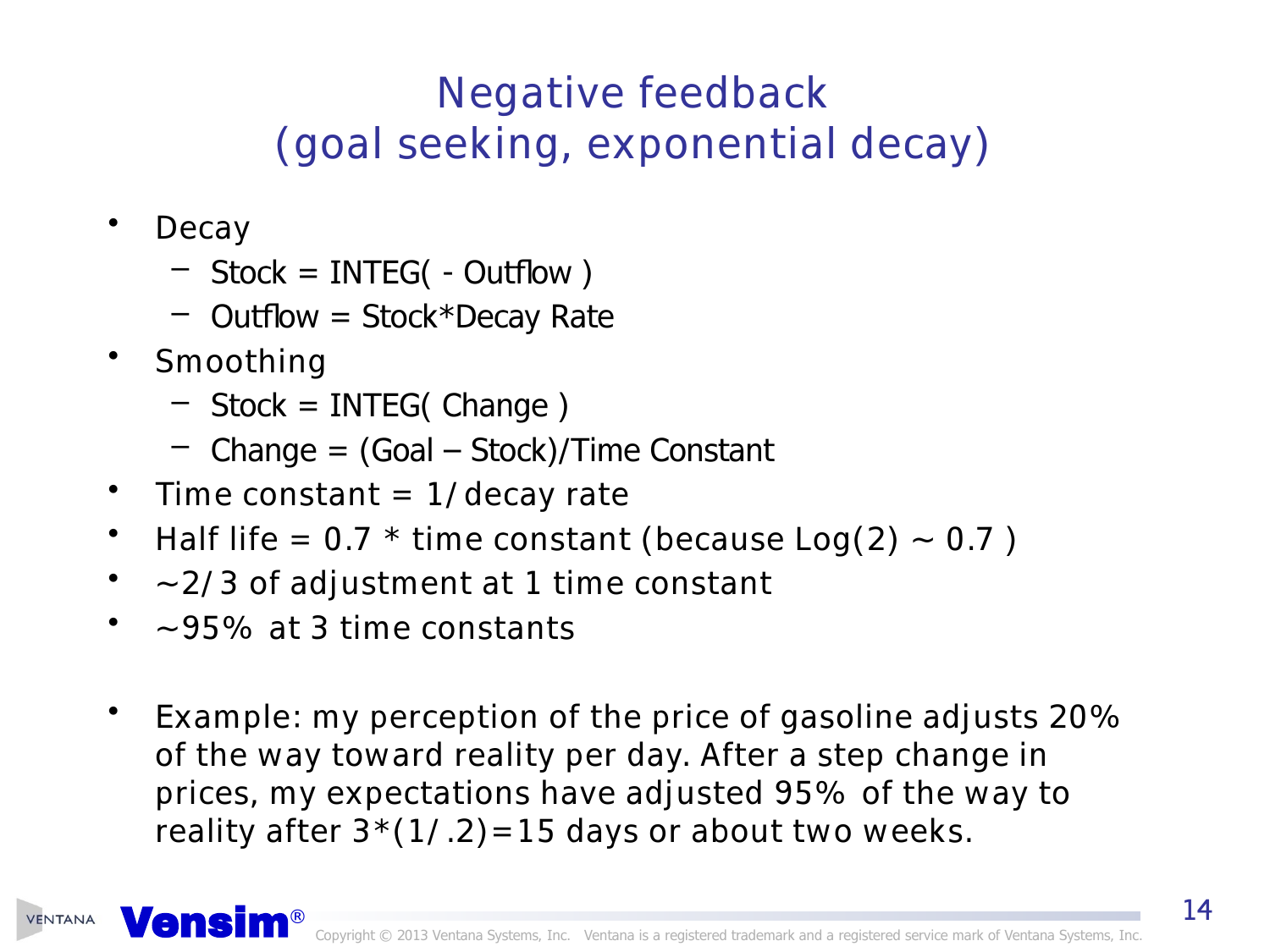

# Negative feedback (goal seeking, exponential decay)
Decay
Stock = INTEG( - Outflow )
Outflow = Stock*Decay Rate
Smoothing
Stock = INTEG( Change )
Change = (Goal – Stock)/Time Constant
Time constant = 1/decay rate
Half life = 0.7 * time constant (because Log(2) ~ 0.7 )
~2/3 of adjustment at 1 time constant
~95% at 3 time constants

Example: my perception of the price of gasoline adjusts 20% of the way toward reality per day. After a step change in prices, my expectations have adjusted 95% of the way to reality after 3*(1/.2)=15 days or about two weeks.